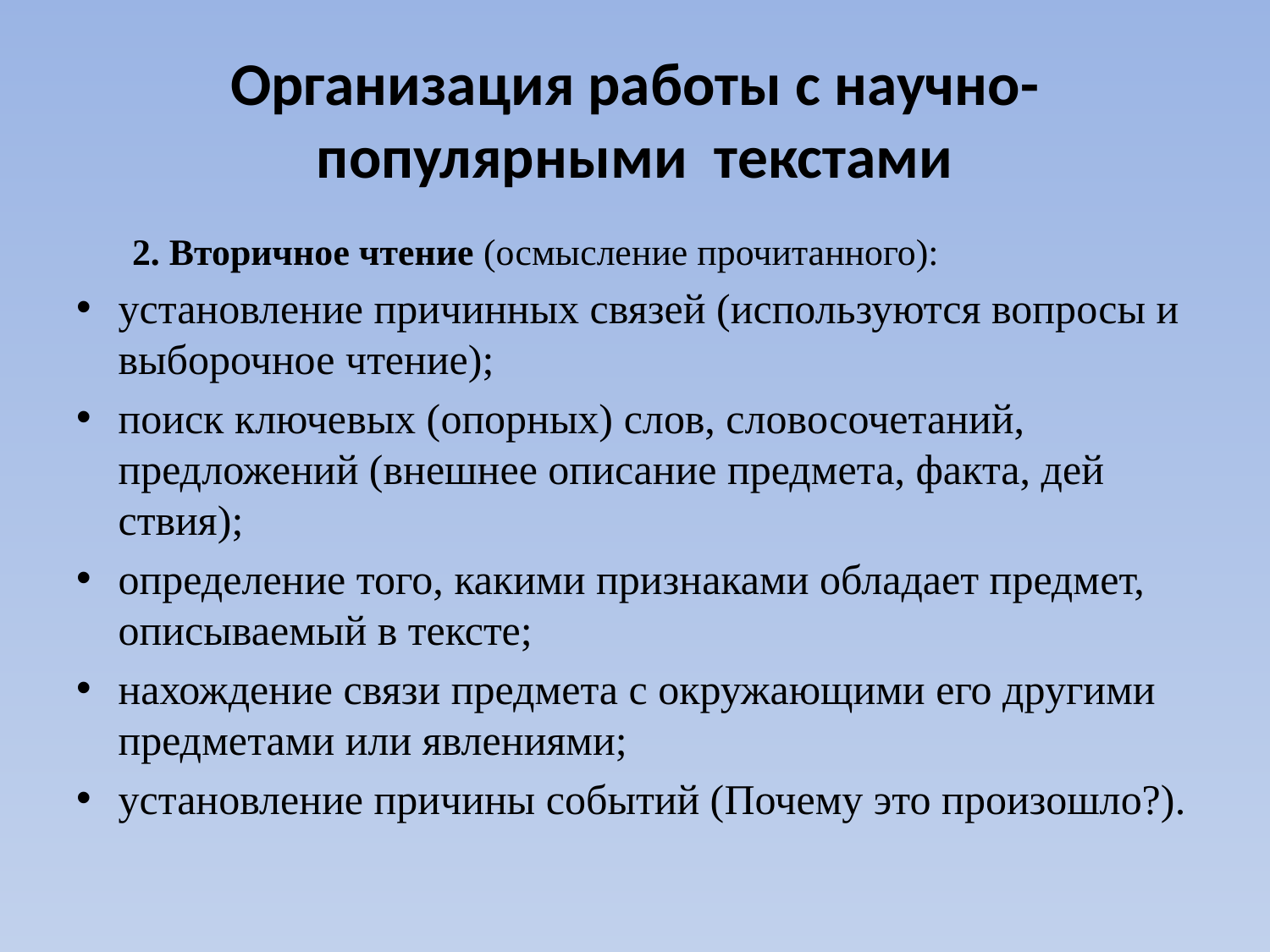

# Организация работы с научно-популярными  текстами
2. Вторичное чтение (осмысление прочитанного):
установление причинных связей (используются вопросы и выборочное чтение);
поиск ключевых (опорных) слов, словосочетаний, предложений (внеш­нее описание предмета, факта, дей­ствия);
определение того, какими при­знаками обладает предмет, опи­сываемый в тексте;
нахождение связи предмета с окружающими его другими предме­тами или явлениями;
установление причины событий (Почему это произошло?).